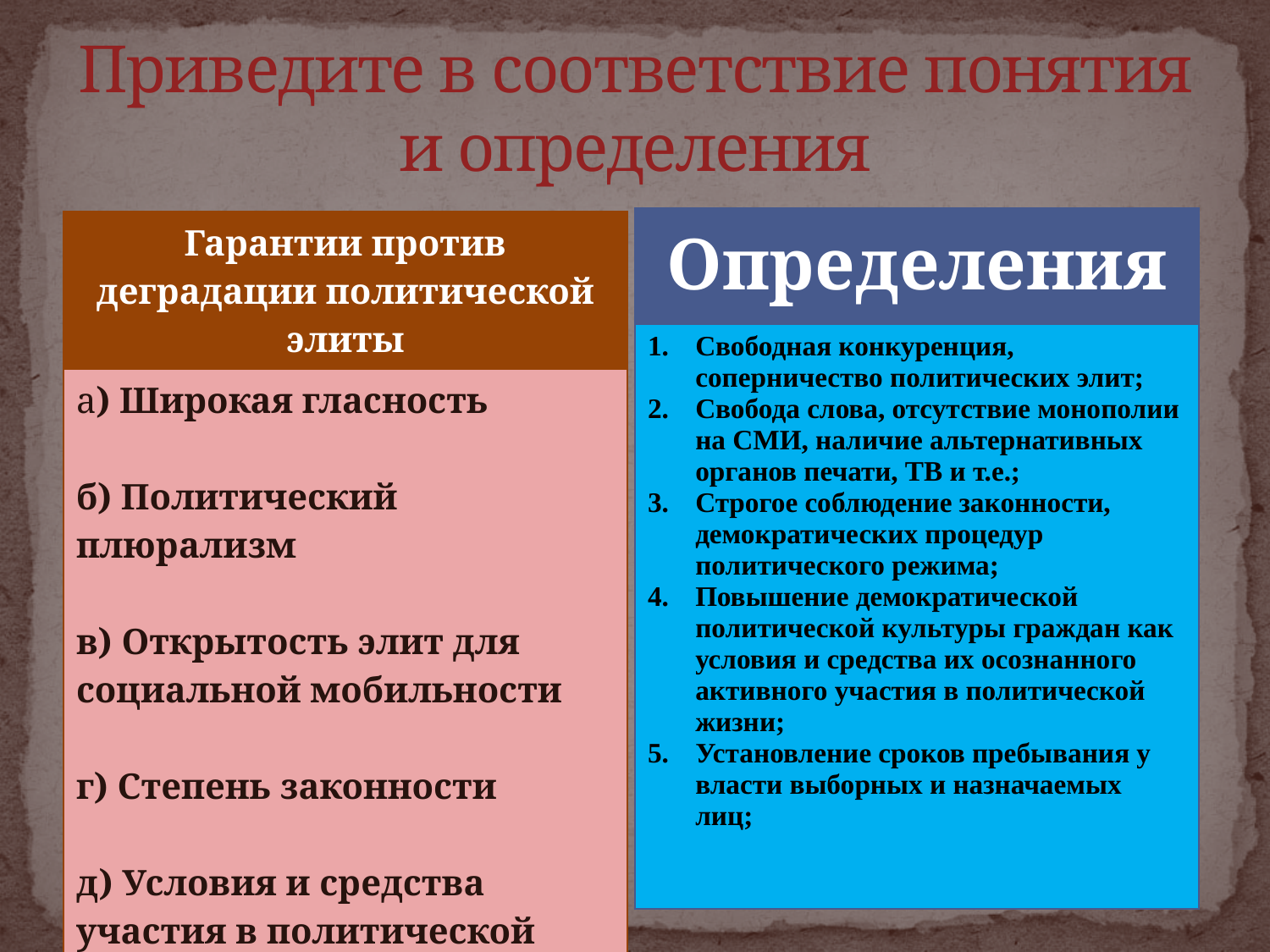

# Приведите в соответствие понятия и определения
| Определения |
| --- |
| Свободная конкуренция, соперничество политических элит; Свобода слова, отсутствие монополии на СМИ, наличие альтернативных органов печати, ТВ и т.е.; Строгое соблюдение законности, демократических процедур политического режима; Повышение демократической политической культуры граждан как условия и средства их осознанного активного участия в политической жизни; Установление сроков пребывания у власти выборных и назначаемых лиц; |
| Гарантии против деградации политической элиты |
| --- |
| а) Широкая гласность б) Политический плюрализм в) Открытость элит для социальной мобильности г) Степень законности д) Условия и средства участия в политической жизни |